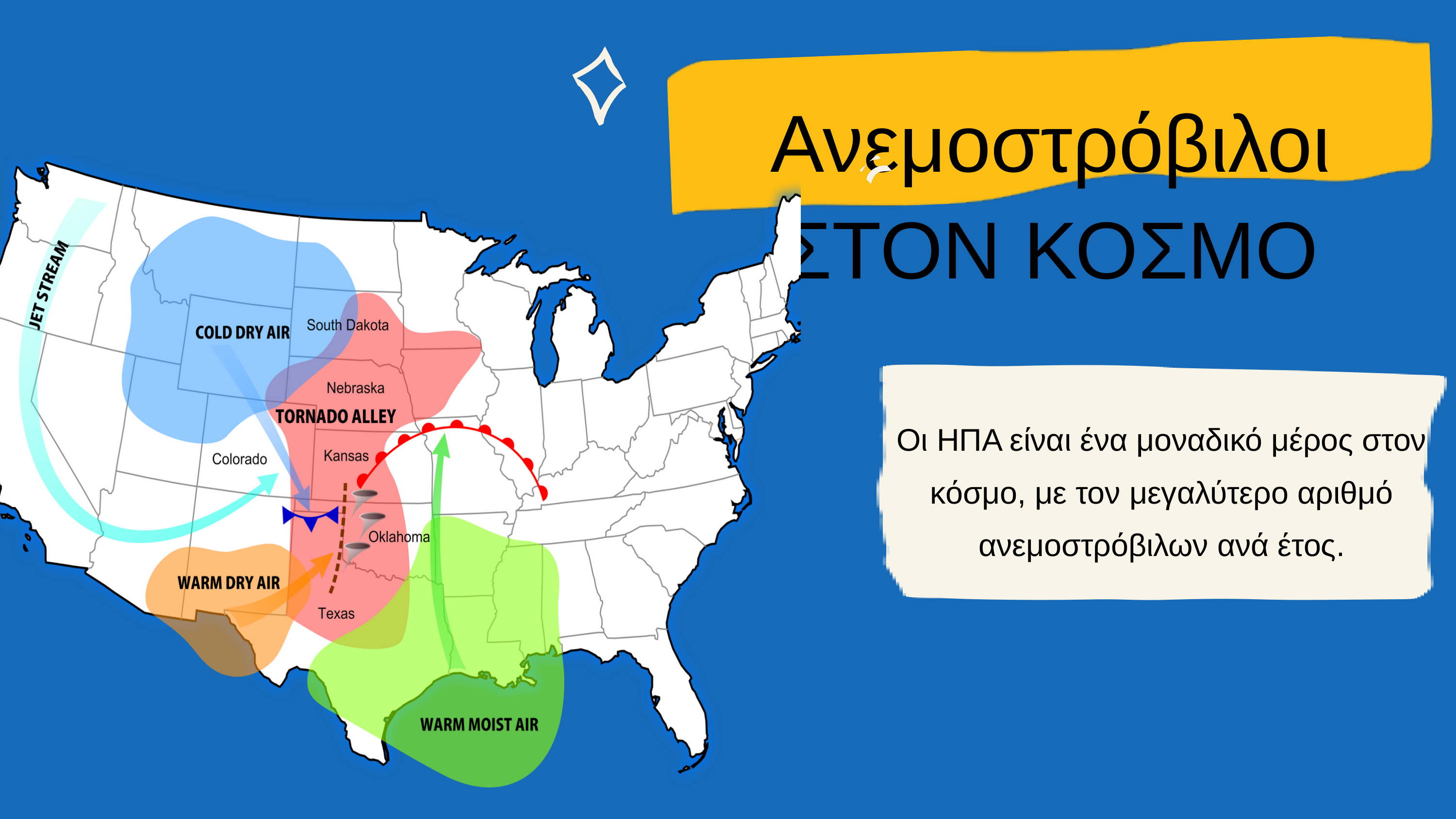

Ανεμοστρόβιλοι ΣΤΟΝ ΚΟΣΜΟ

Οι ΗΠΑ είναι ένα μοναδικό μέρος στον κόσμο, με τον μεγαλύτερο αριθμό ανεμοστρόβιλων ανά έτος.